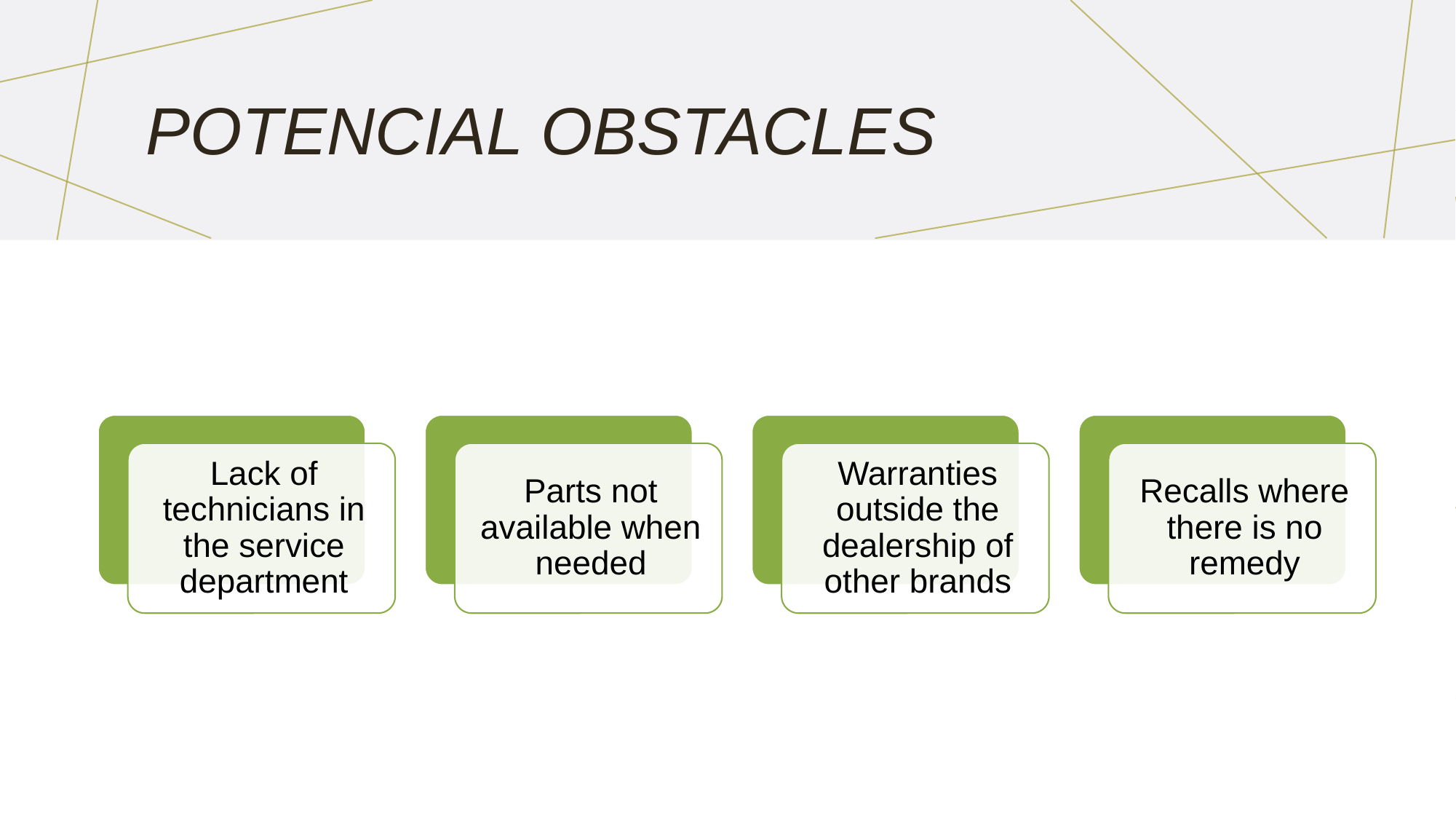

# POTENCIAL OBSTACLES
Lack of technicians in the service department
Parts not available when needed
Warranties outside the dealership of other brands
Recalls where there is no remedy